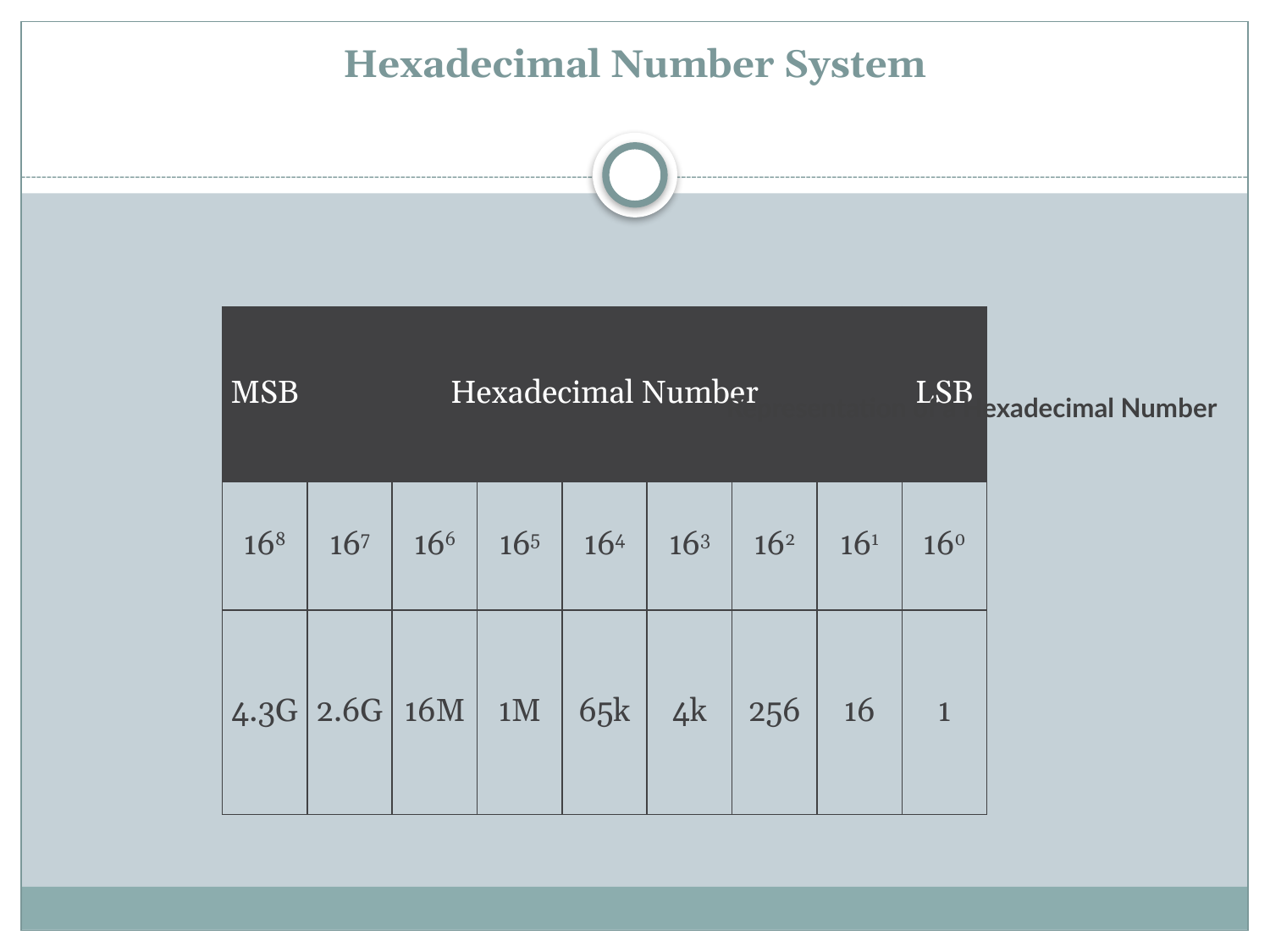

# Hexadecimal Number System

| MSB | Hexadecimal Number |  |  |  |  |  |  | LSB |
| --- | --- | --- | --- | --- | --- | --- | --- | --- |
| 168 | 167 | 166 | 165 | 164 | 163 | 162 | 161 | 160 |
| 4.3G | 2.6G | 16M | 1M | 65k | 4k | 256 | 16 | 1 |
Representation of a Hexadecimal Number